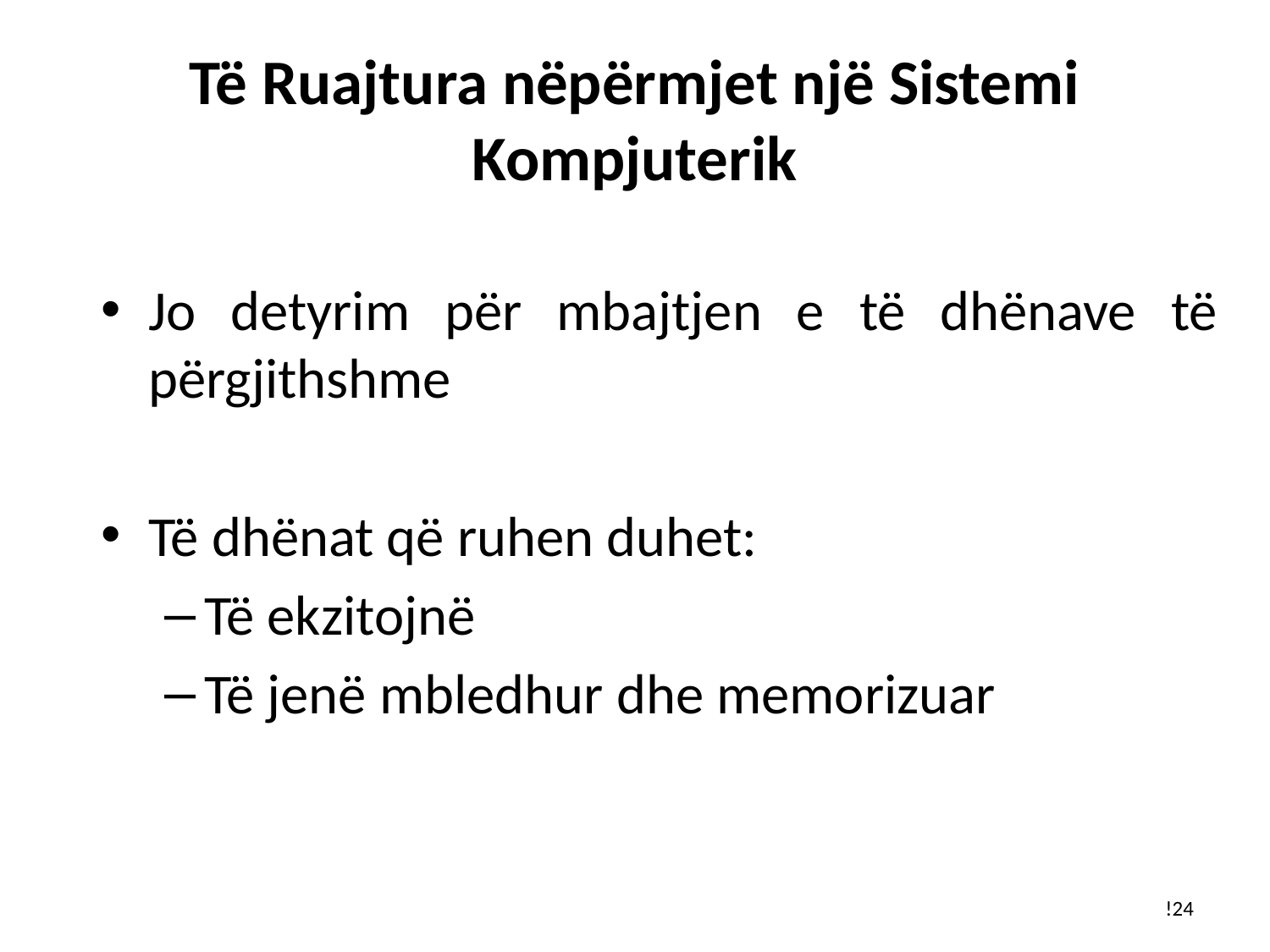

# Të Ruajtura nëpërmjet një Sistemi Kompjuterik
Jo detyrim për mbajtjen e të dhënave të përgjithshme

Të dhënat që ruhen duhet:
Të ekzitojnë
Të jenë mbledhur dhe memorizuar

!24